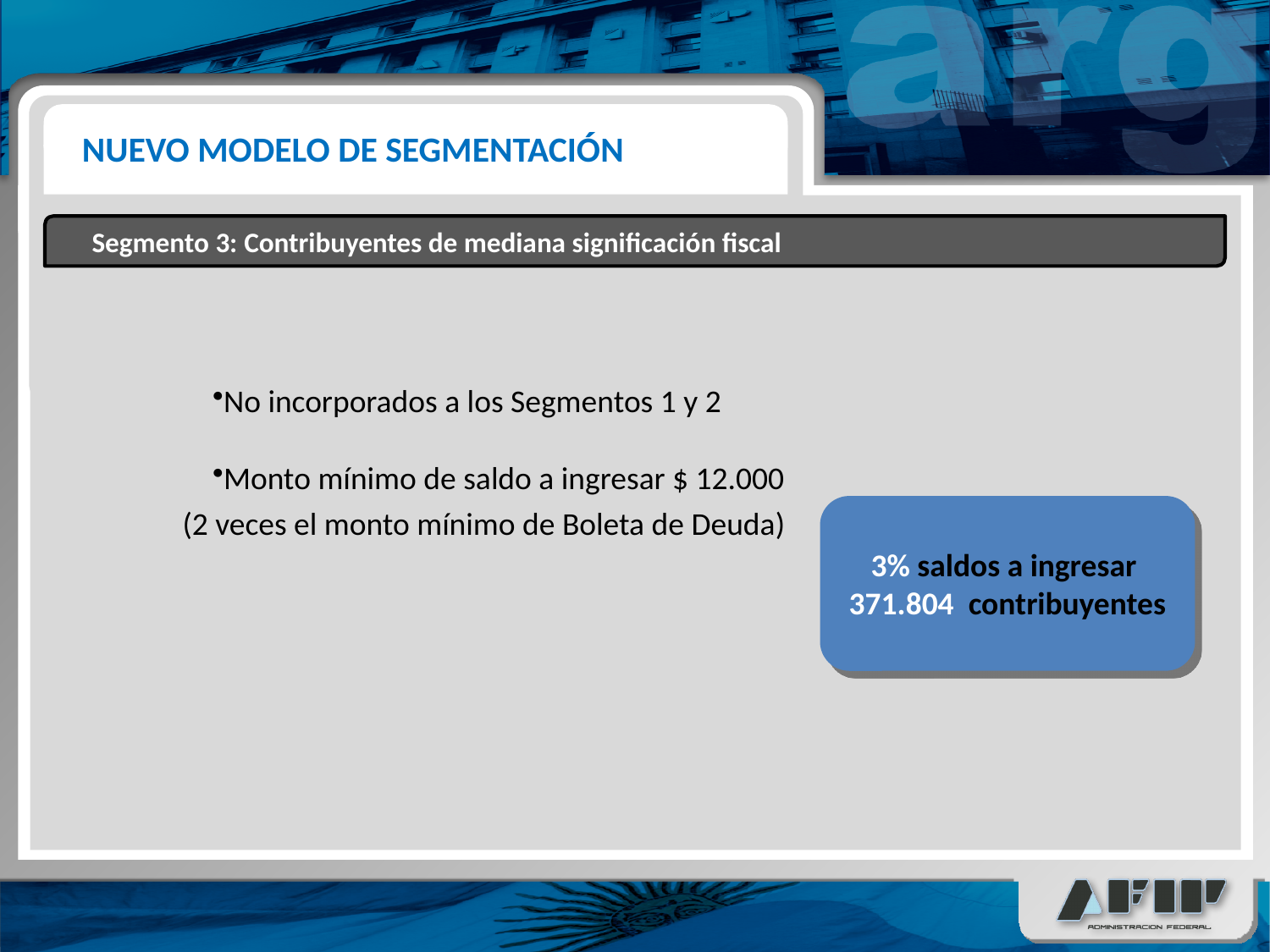

NUEVO MODELO DE SEGMENTACIÓN

Segmento 3: Contribuyentes de mediana significación fiscal
No incorporados a los Segmentos 1 y 2

Monto mínimo de saldo a ingresar $ 12.000
(2 veces el monto mínimo de Boleta de Deuda)
3% saldos a ingresar
371.804  contribuyentes